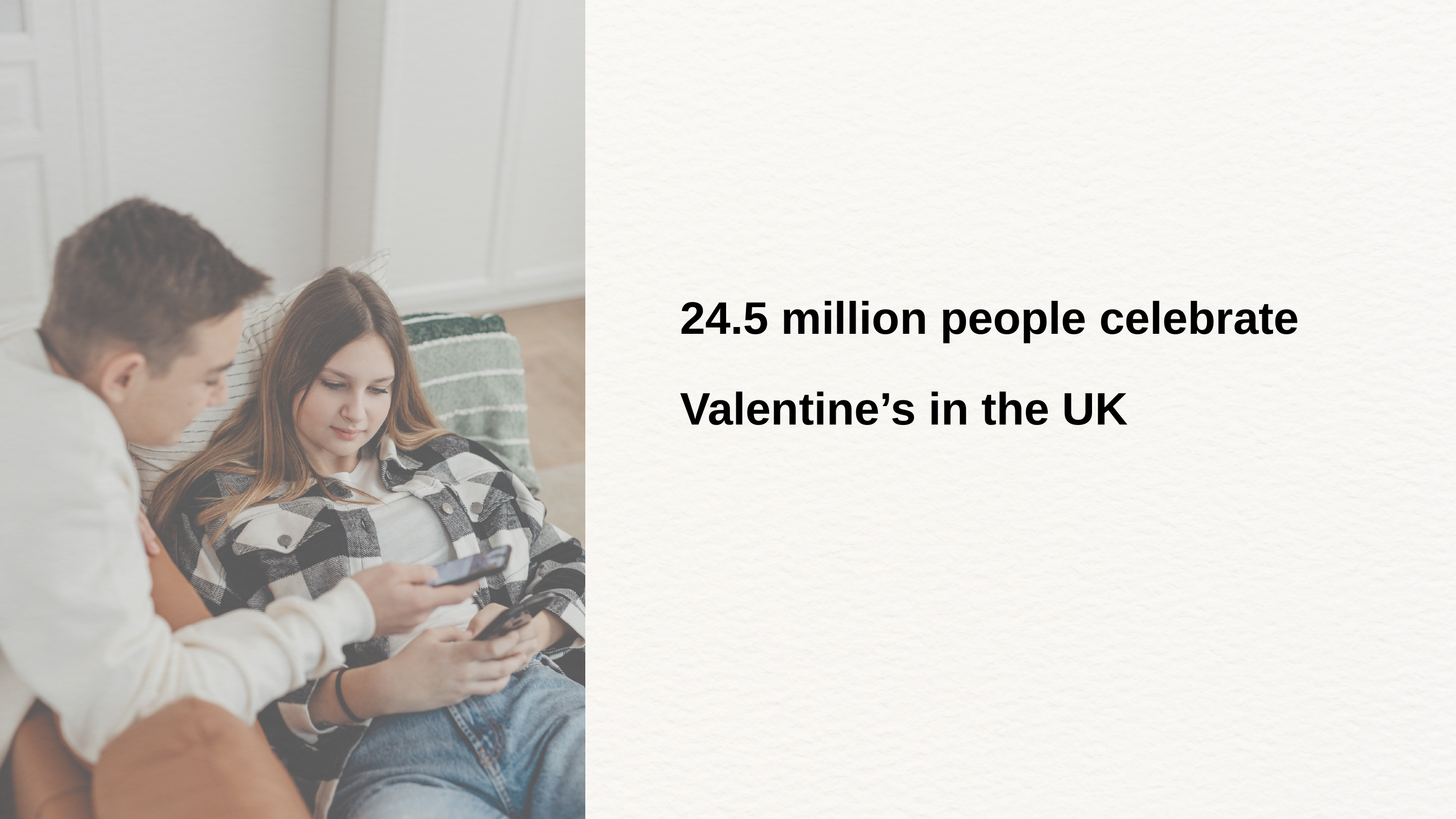

24.5 million people celebrate Valentine’s in the UK